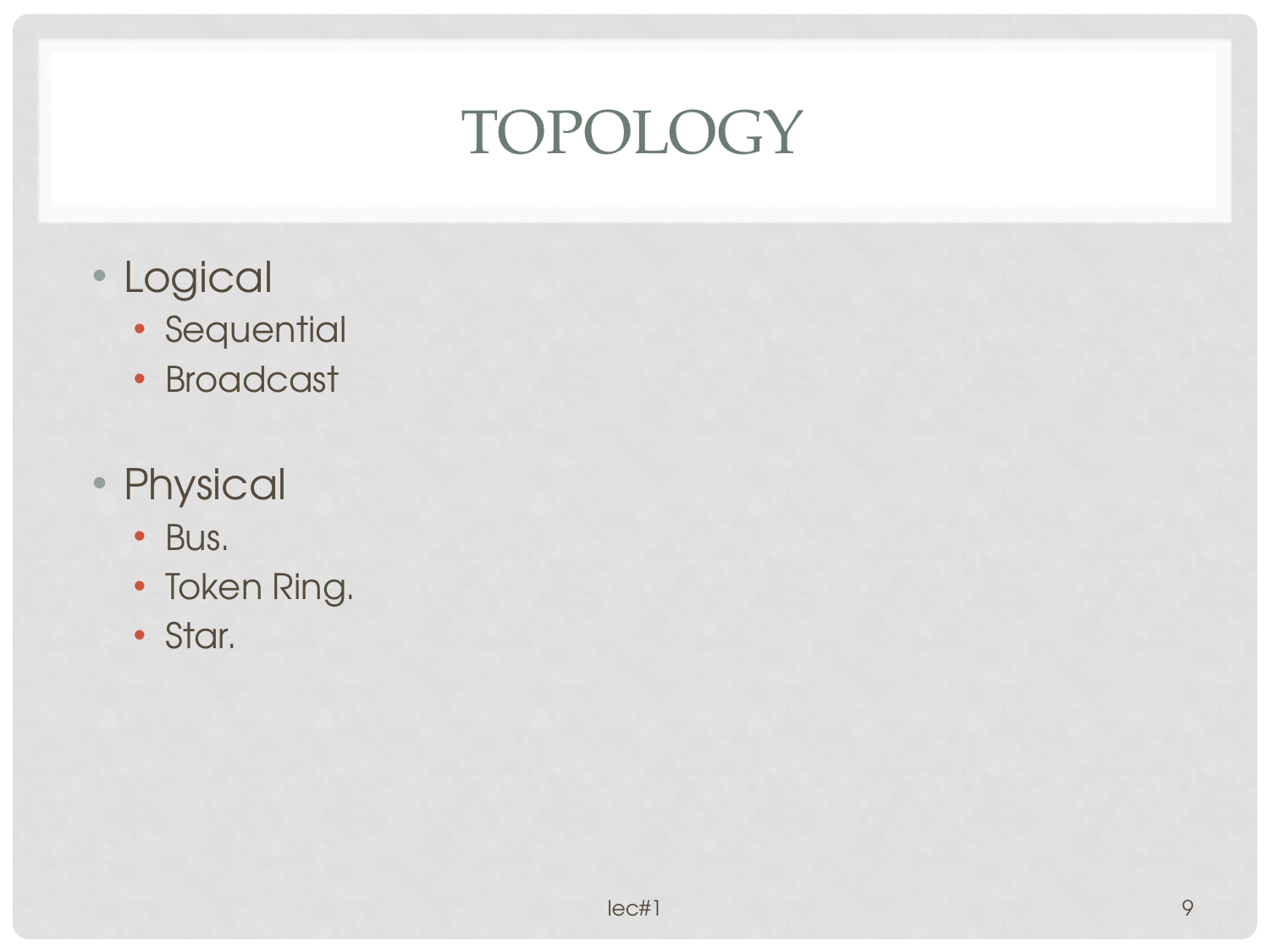

# topology
Logical
Sequential
Broadcast

Physical
Bus.
Token Ring.
Star.

lec#1
9